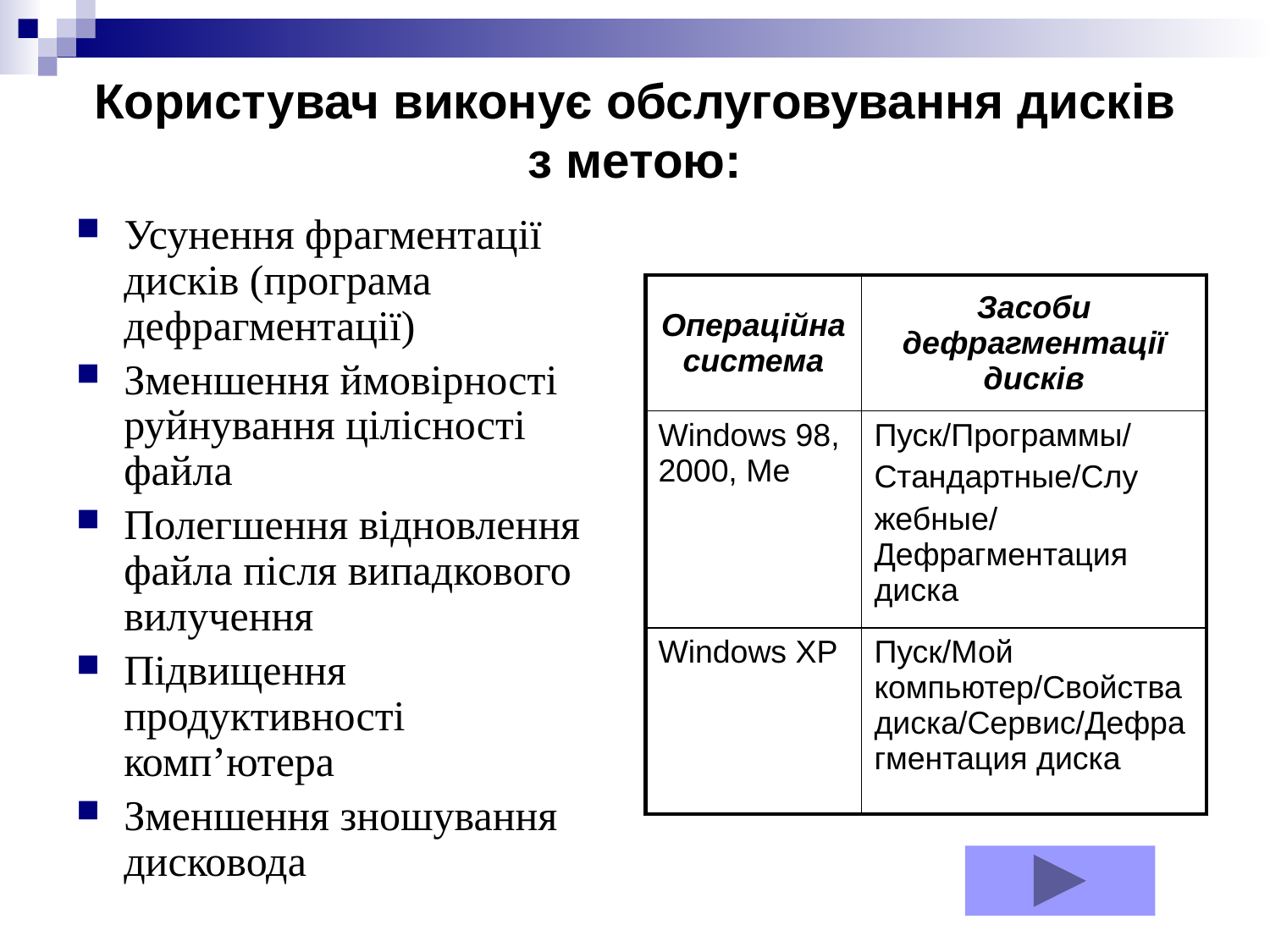

# Користувач виконує обслуговування дисків з метою:
Усунення фрагментації дисків (програма дефрагментації)
Зменшення ймовірності руйнування цілісності файла
Полегшення відновлення файла після випадкового вилучення
Підвищення продуктивності комп’ютера
Зменшення зношування дисковода
| Операційна система | Засоби дефрагментації дисків |
| --- | --- |
| Windows 98, 2000, Me | Пуск/Программы/ Стандартные/Слу жебные/Дефрагментация диска |
| Windows XP | Пуск/Мой компьютер/Свойства диска/Сервис/Дефрагментация диска |